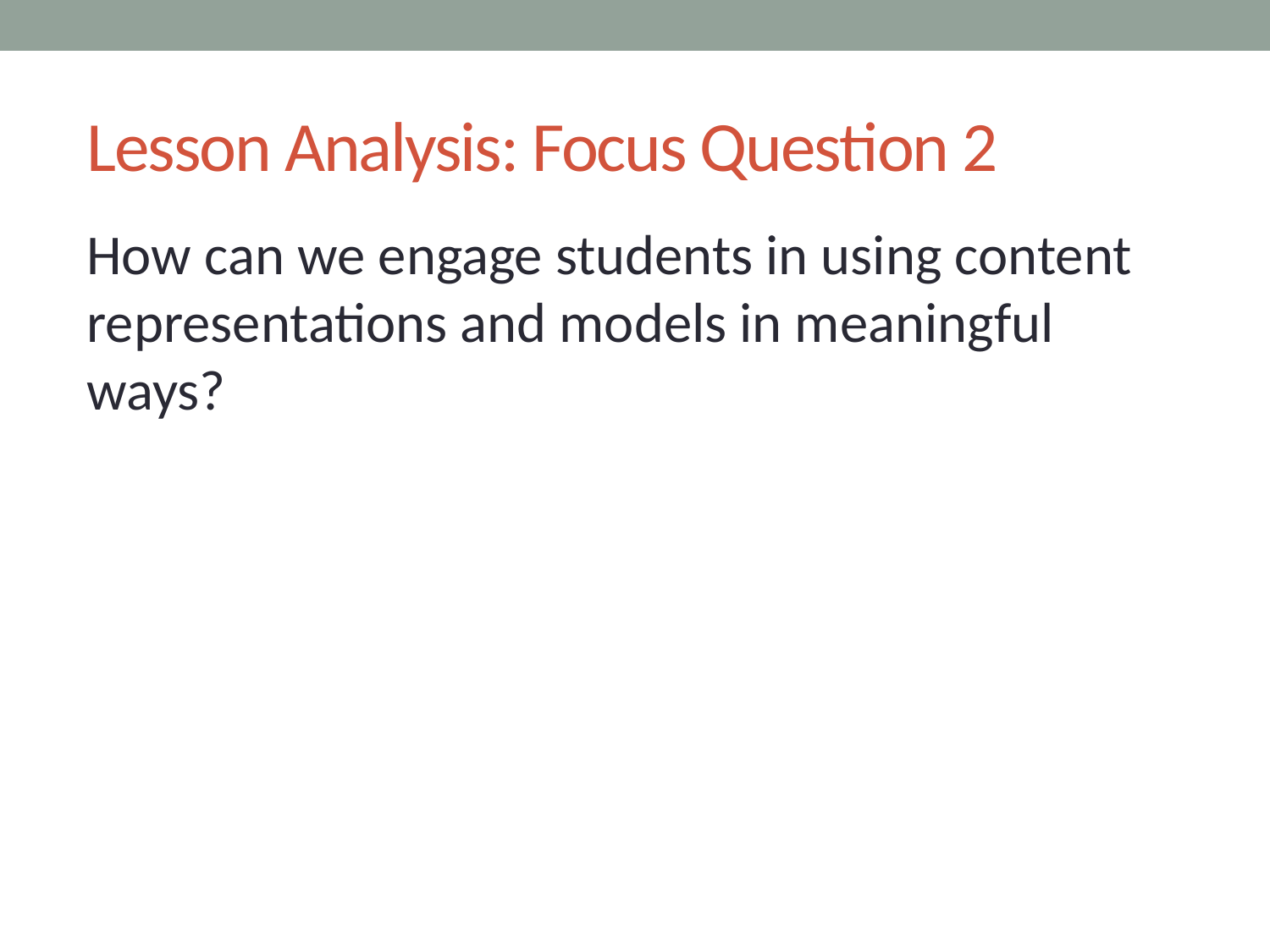

# Lesson Analysis: Focus Question 2
How can we engage students in using content representations and models in meaningful ways?